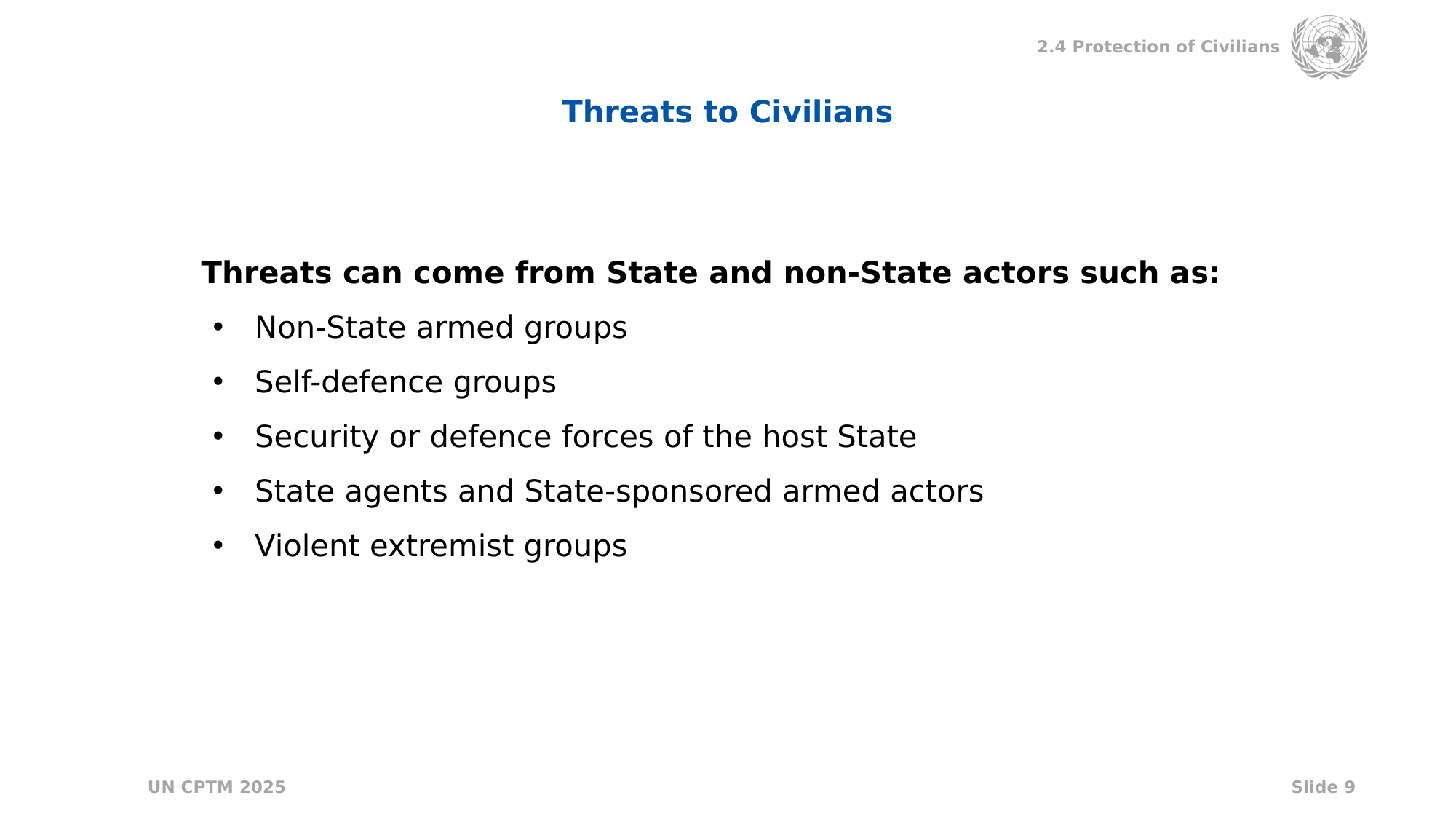

Threats to Civilians
Threats can come from State and non-State actors such as:
Non-State armed groups
Self-defence groups
Security or defence forces of the host State
State agents and State-sponsored armed actors
Violent extremist groups